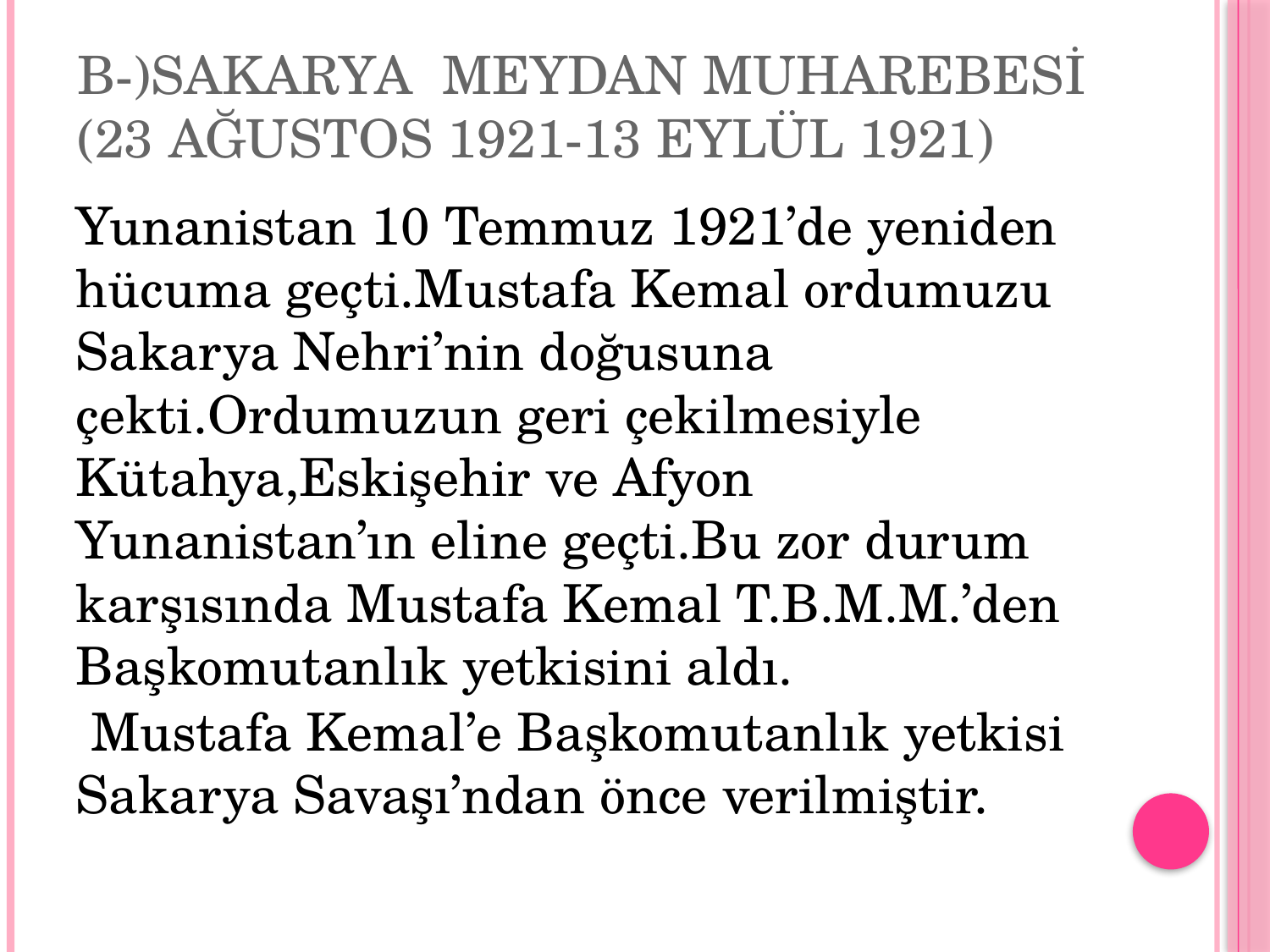

# B-)SAKARYA  MEYDAN MUHAREBESİ (23 AĞUSTOS 1921-13 EYLÜL 1921)
Yunanistan 10 Temmuz 1921’de yeniden hücuma geçti.Mustafa Kemal ordumuzu Sakarya Nehri’nin doğusuna çekti.Ordumuzun geri çekilmesiyle Kütahya,Eskişehir ve Afyon Yunanistan’ın eline geçti.Bu zor durum karşısında Mustafa Kemal T.B.M.M.’den Başkomutanlık yetkisini aldı.
 Mustafa Kemal’e Başkomutanlık yetkisi Sakarya Savaşı’ndan önce verilmiştir.